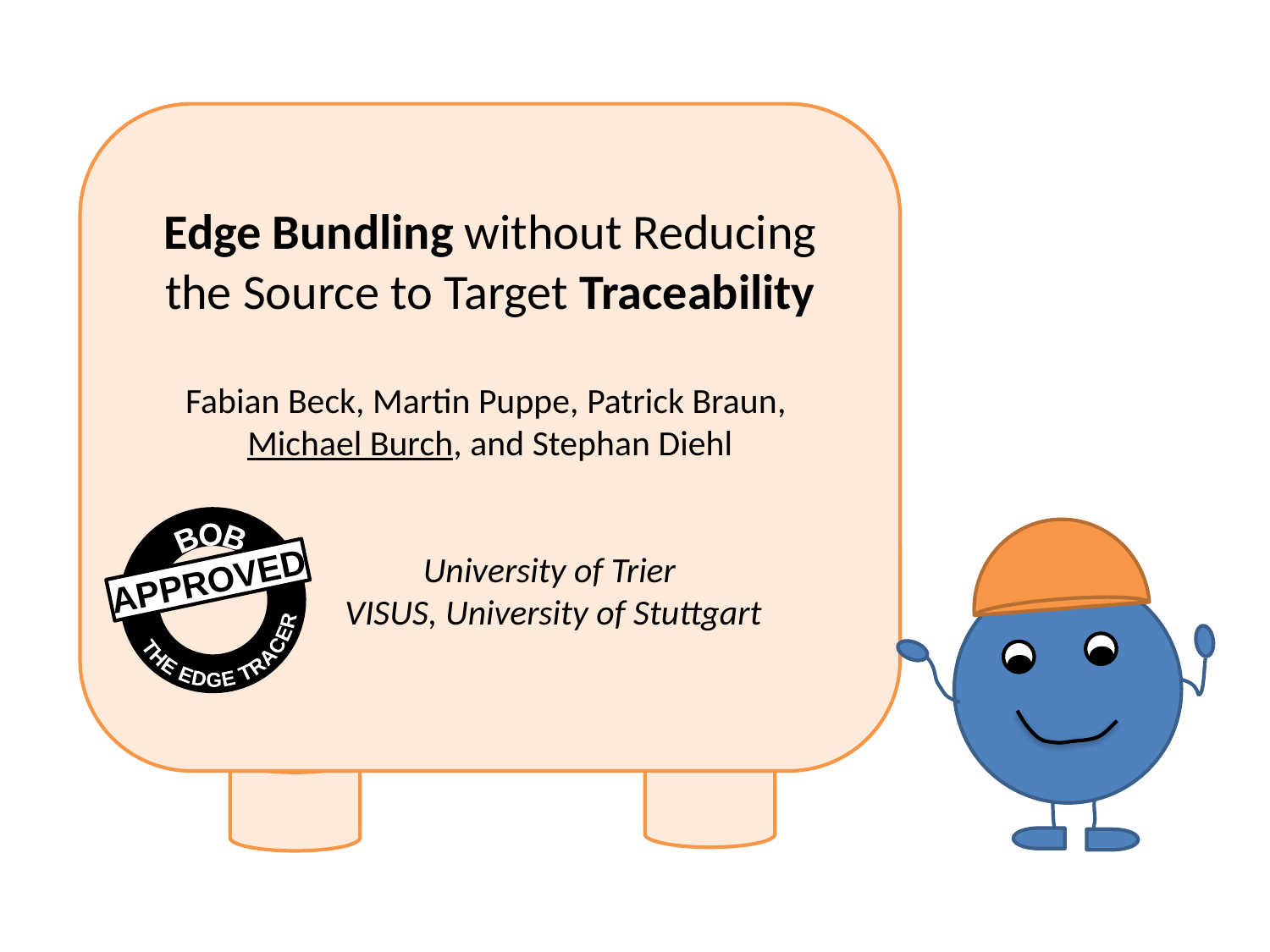

Edge Bundling without Reducing the Source to Target Traceability
Fabian Beck, Martin Puppe, Patrick Braun,
Michael Burch, and Stephan Diehl

	University of Trier
	VISUS, University of Stuttgart

THE EDGE TRACER

BOB
APPROVED